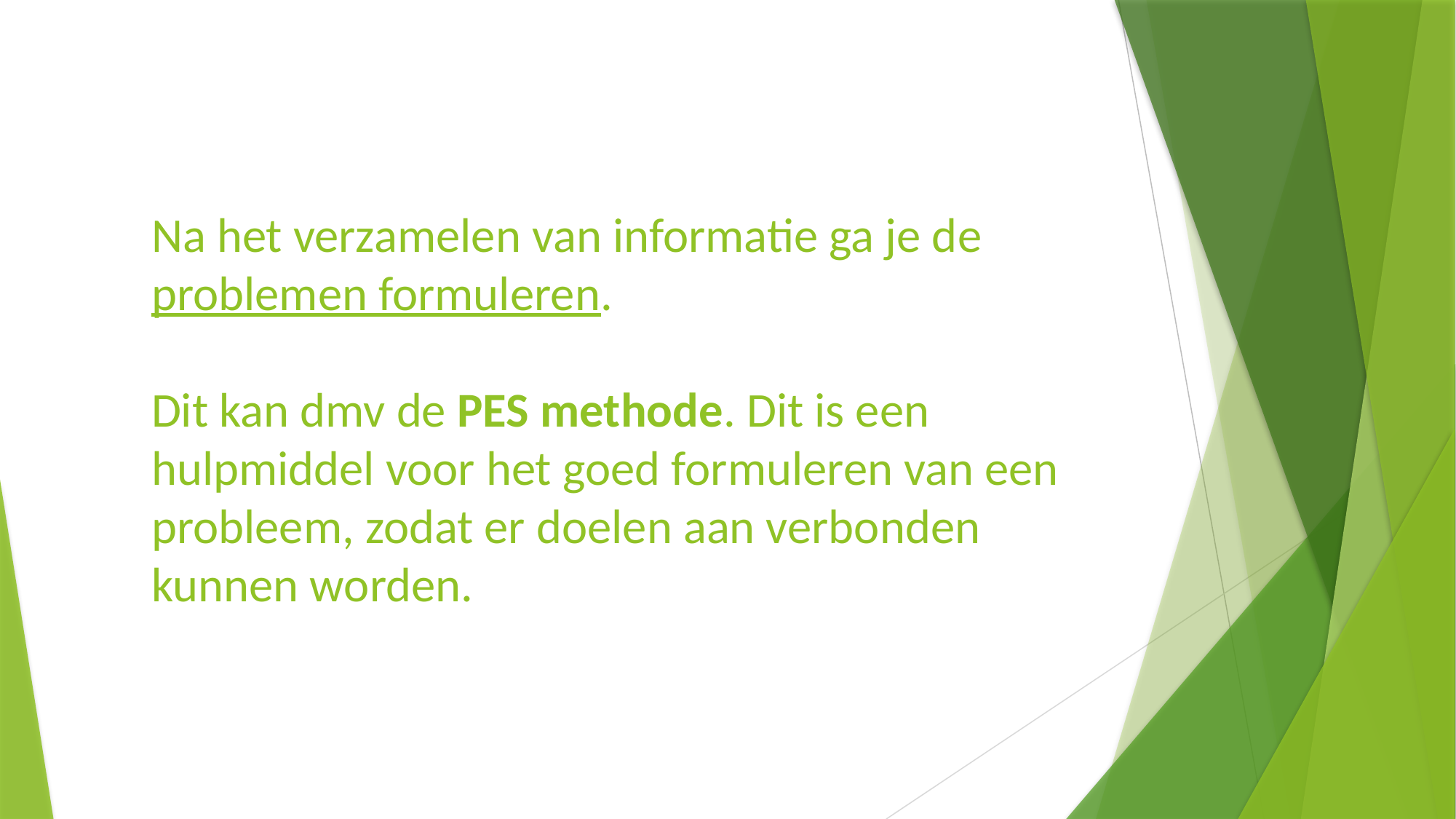

#
Na het verzamelen van informatie ga je de problemen formuleren.

Dit kan dmv de PES methode. Dit is een hulpmiddel voor het goed formuleren van een probleem, zodat er doelen aan verbonden kunnen worden.